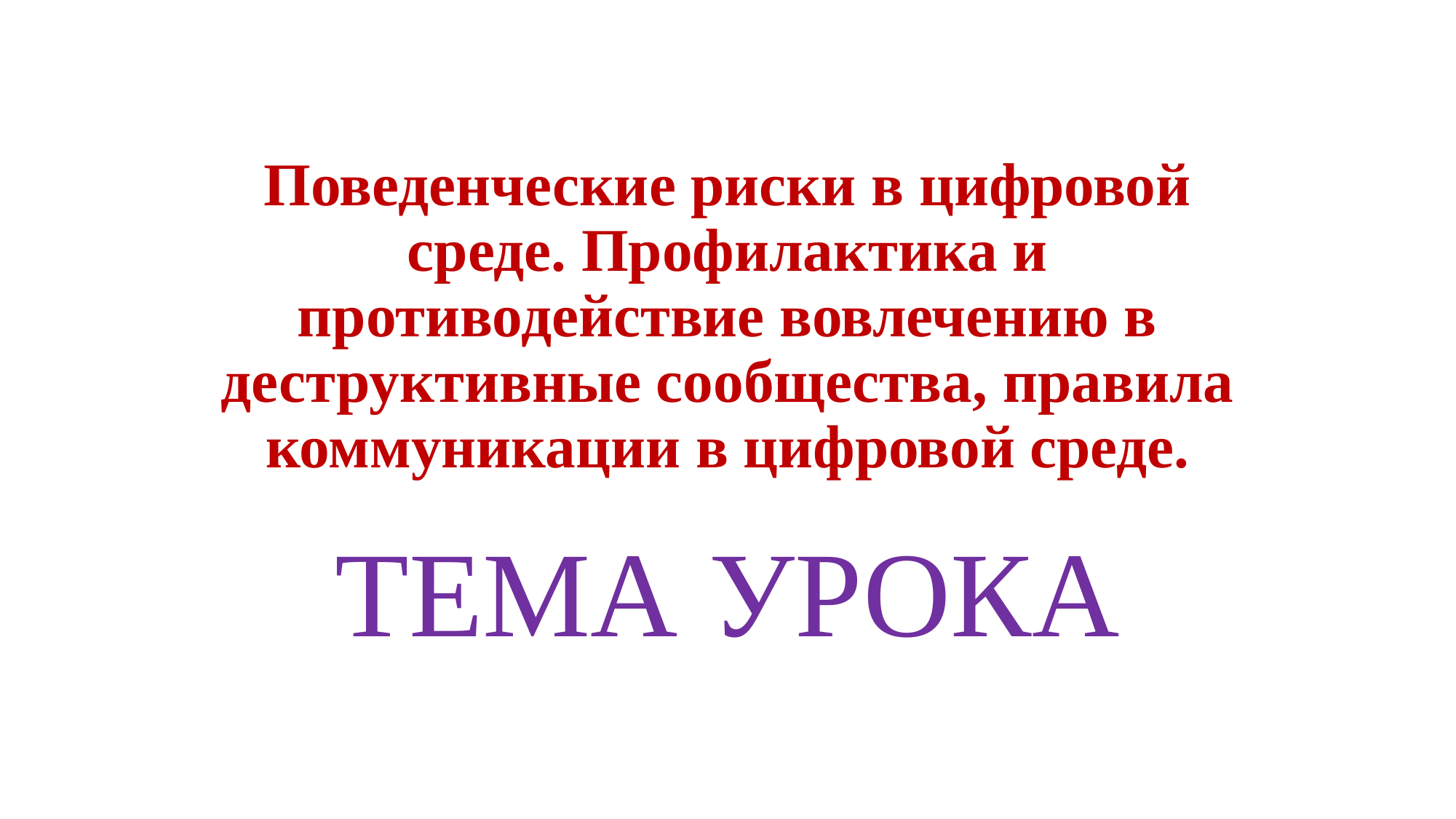

# Поведенческие риски в цифровой среде. Профилактика и противодействие вовлечению в деструктивные сообщества, правила коммуникации в цифровой среде.
ТЕМА УРОКА